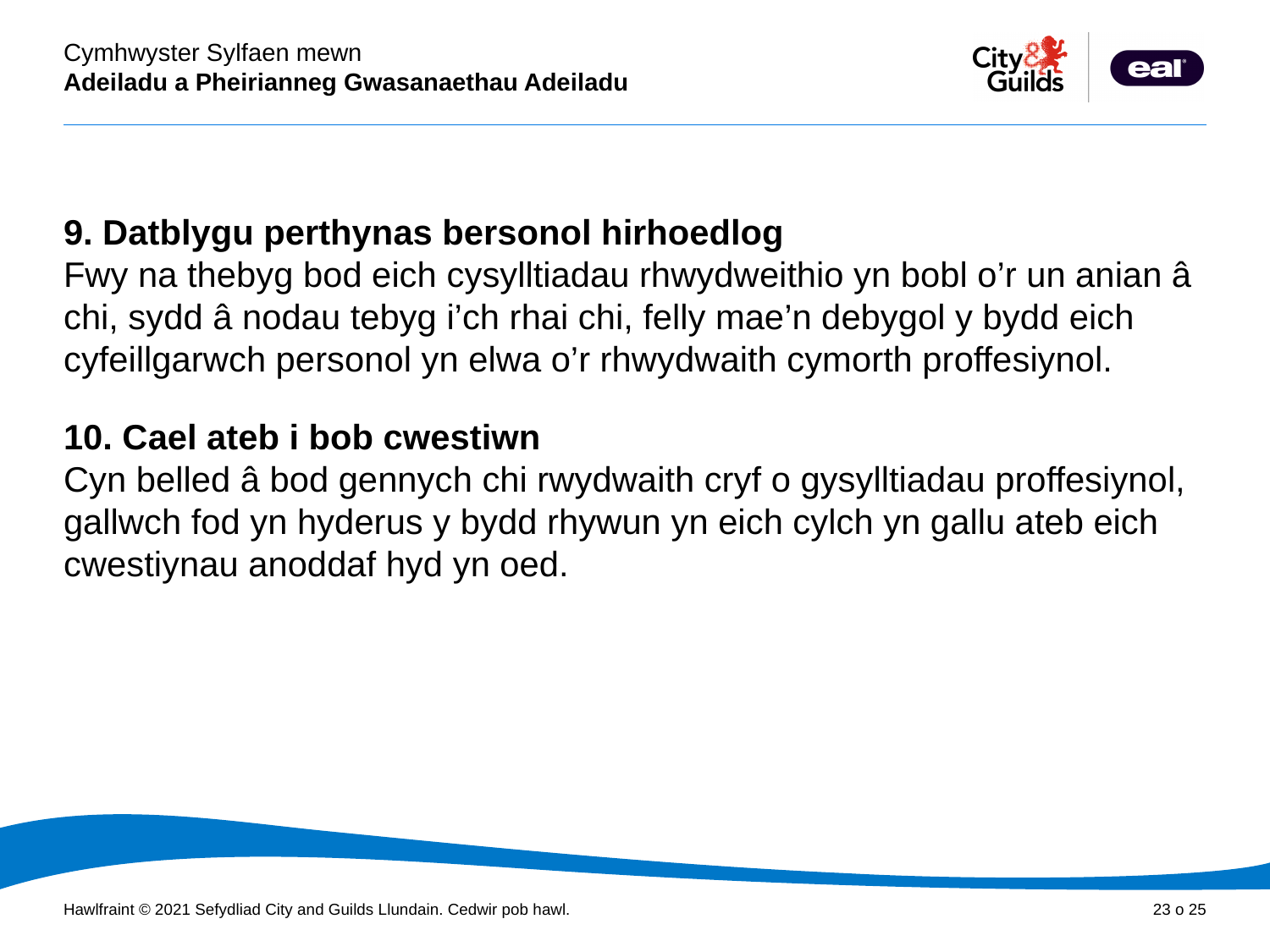

9. Datblygu perthynas bersonol hirhoedlog
Fwy na thebyg bod eich cysylltiadau rhwydweithio yn bobl o’r un anian â chi, sydd â nodau tebyg i’ch rhai chi, felly mae’n debygol y bydd eich cyfeillgarwch personol yn elwa o’r rhwydwaith cymorth proffesiynol.
10. Cael ateb i bob cwestiwn
Cyn belled â bod gennych chi rwydwaith cryf o gysylltiadau proffesiynol, gallwch fod yn hyderus y bydd rhywun yn eich cylch yn gallu ateb eich cwestiynau anoddaf hyd yn oed.